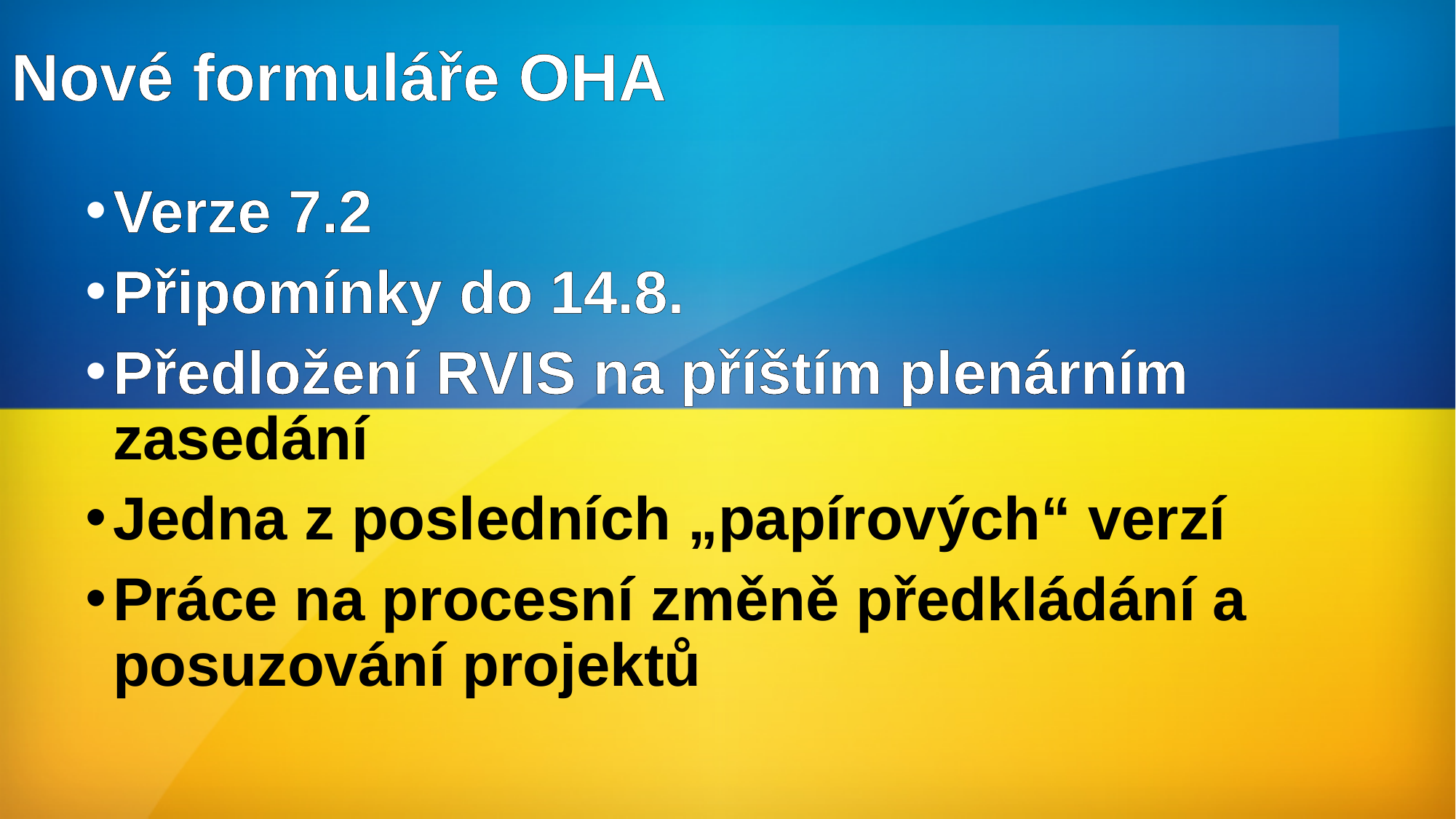

# Nové formuláře OHA
Verze 7.2
Připomínky do 14.8.
Předložení RVIS na příštím plenárním zasedání
Jedna z posledních „papírových“ verzí
Práce na procesní změně předkládání a posuzování projektů